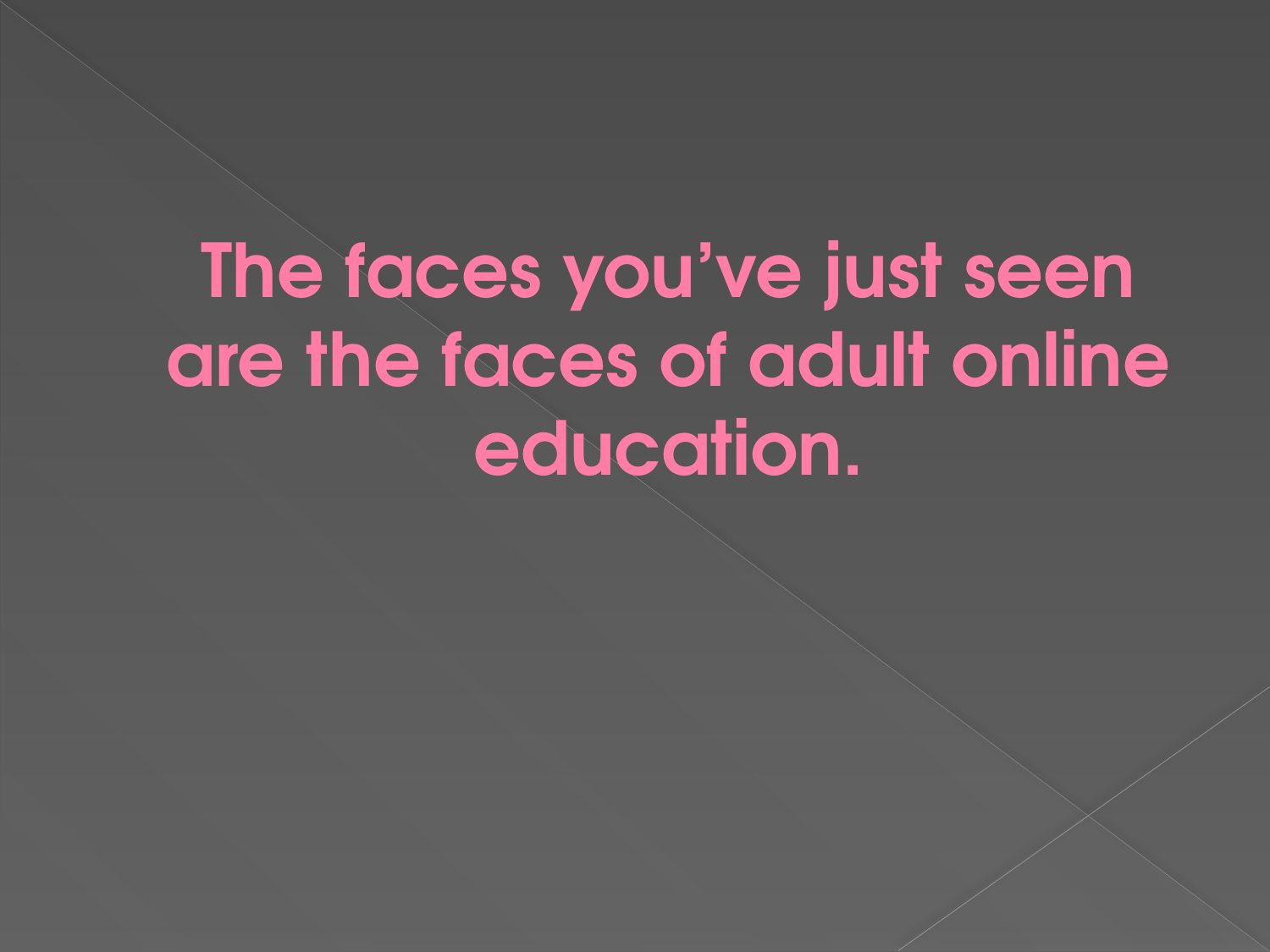

# The faces you’ve just seen are the faces of adult online education.